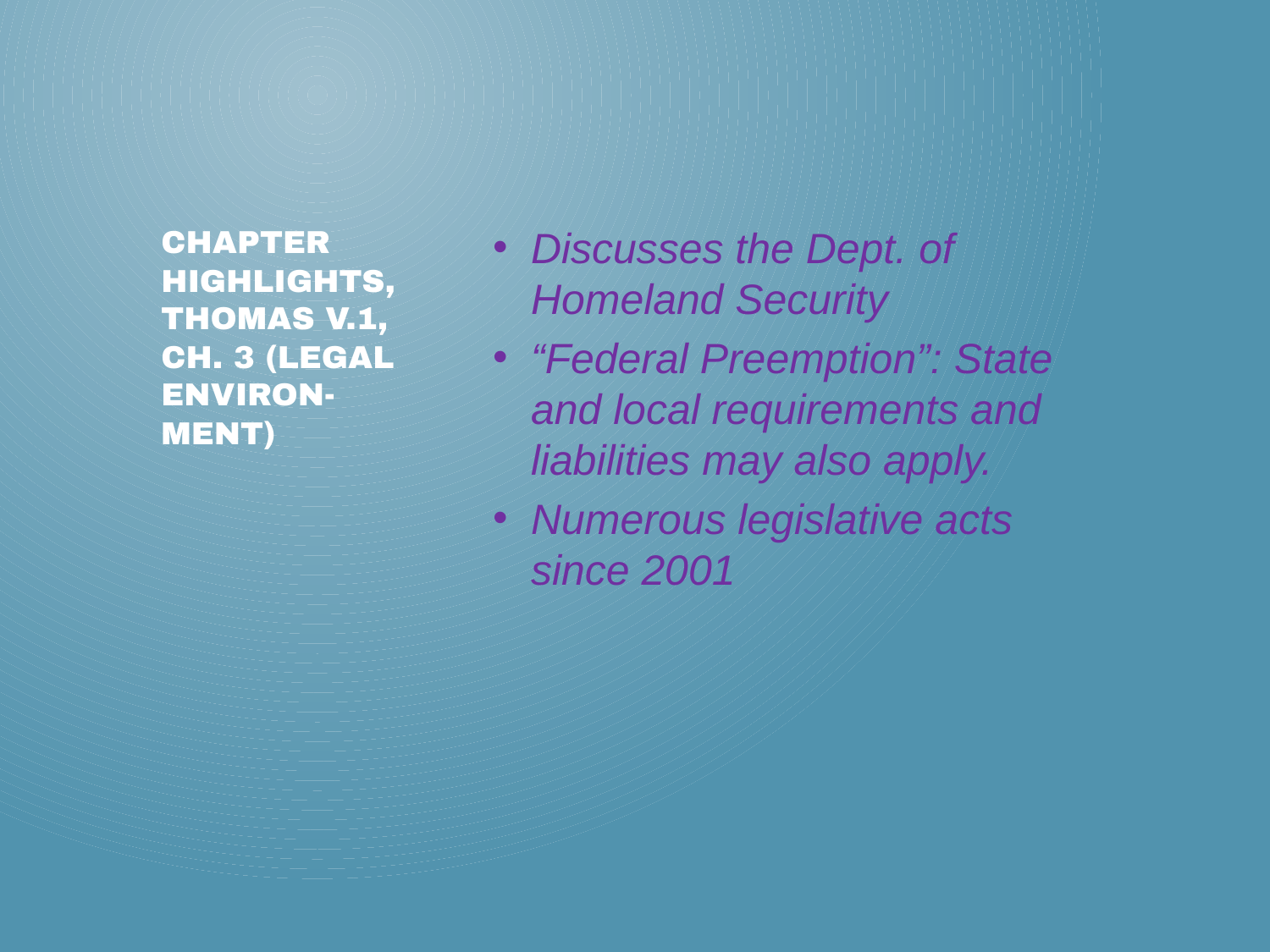

Discusses the Dept. of Homeland Security
“Federal Preemption”: State and local requirements and liabilities may also apply.
Numerous legislative acts since 2001
# Chapter highlights, thomas v.1, ch. 3 (legal environ-ment)